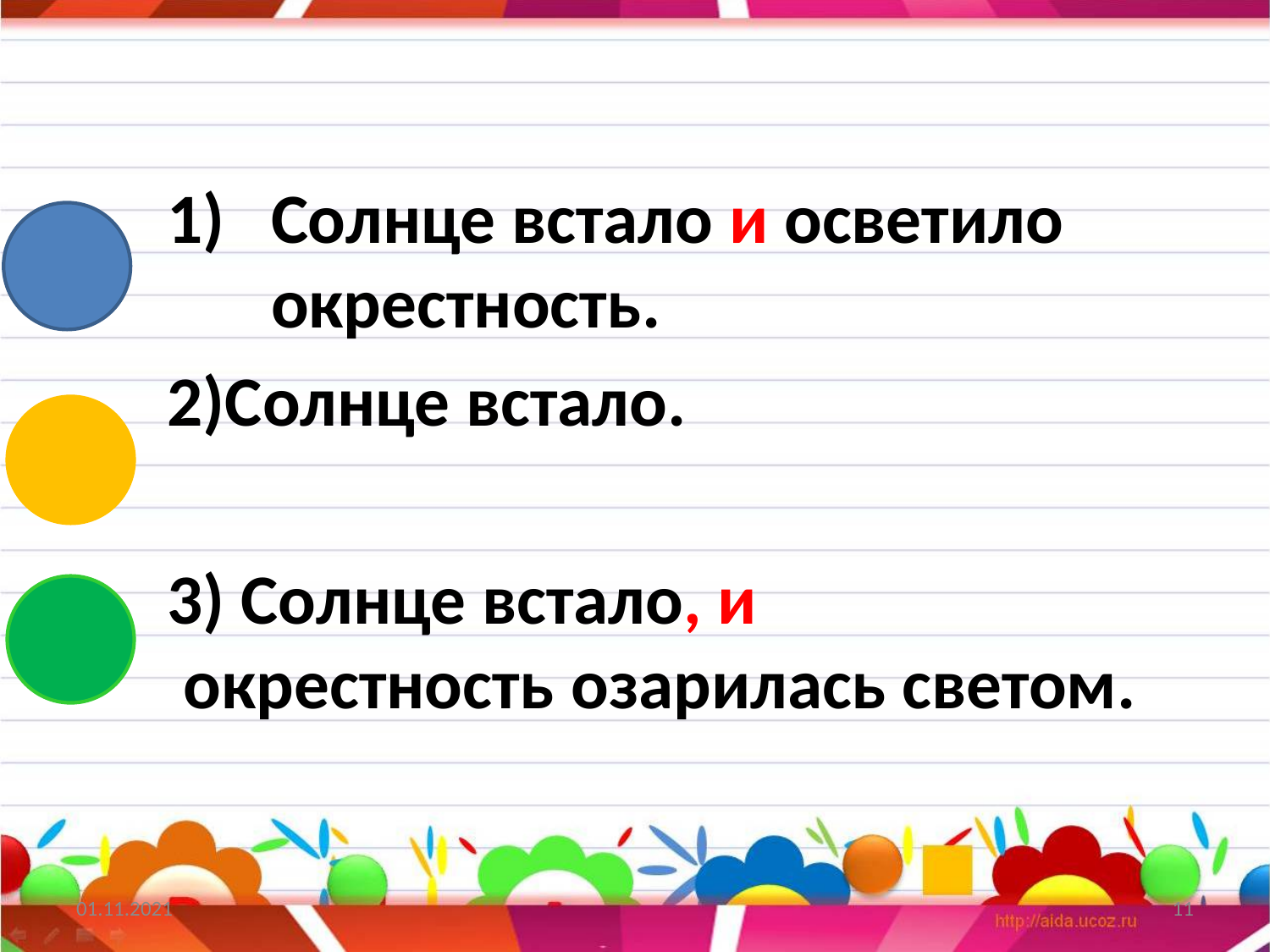

#
Солнце встало и осветило окрестность.
2)Солнце встало.

3) Солнце встало, и    окрестность озарилась светом.

01.11.2021
11